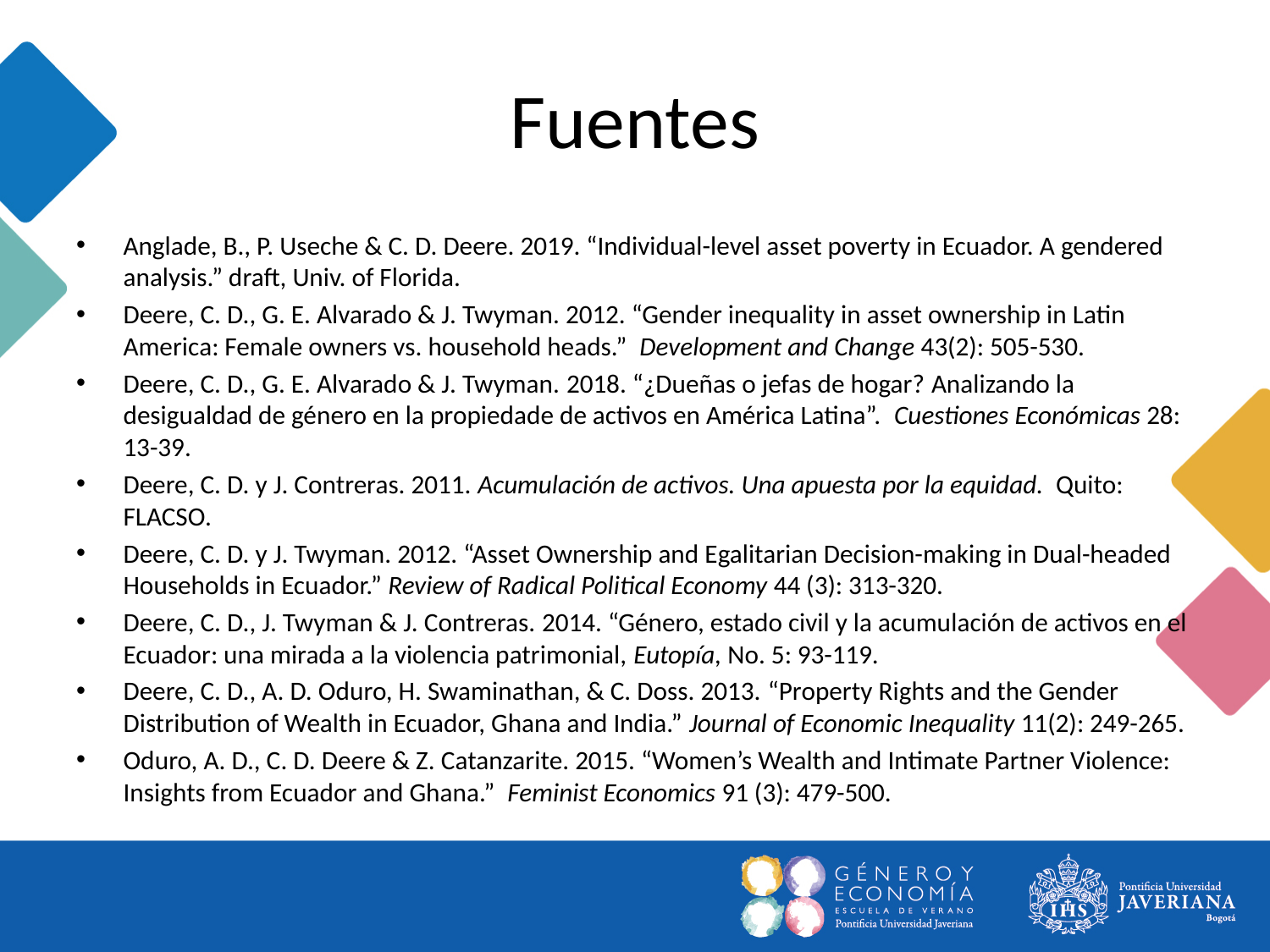

# Fuentes
Anglade, B., P. Useche & C. D. Deere. 2019. “Individual-level asset poverty in Ecuador. A gendered analysis.” draft, Univ. of Florida.
Deere, C. D., G. E. Alvarado & J. Twyman. 2012. “Gender inequality in asset ownership in Latin America: Female owners vs. household heads.”  Development and Change 43(2): 505-530.
Deere, C. D., G. E. Alvarado & J. Twyman. 2018. “¿Dueñas o jefas de hogar? Analizando la desigualdad de género en la propiedade de activos en América Latina”.  Cuestiones Económicas 28: 13-39.
Deere, C. D. y J. Contreras. 2011. Acumulación de activos. Una apuesta por la equidad.  Quito:  FLACSO.
Deere, C. D. y J. Twyman. 2012. “Asset Ownership and Egalitarian Decision-making in Dual-headed Households in Ecuador.” Review of Radical Political Economy 44 (3): 313-320.
Deere, C. D., J. Twyman & J. Contreras. 2014. “Género, estado civil y la acumulación de activos en el Ecuador: una mirada a la violencia patrimonial, Eutopía, No. 5: 93-119.
Deere, C. D., A. D. Oduro, H. Swaminathan, & C. Doss. 2013. “Property Rights and the Gender Distribution of Wealth in Ecuador, Ghana and India.” Journal of Economic Inequality 11(2): 249-265.
Oduro, A. D., C. D. Deere & Z. Catanzarite. 2015. “Women’s Wealth and Intimate Partner Violence:  Insights from Ecuador and Ghana.”  Feminist Economics 91 (3): 479-500.